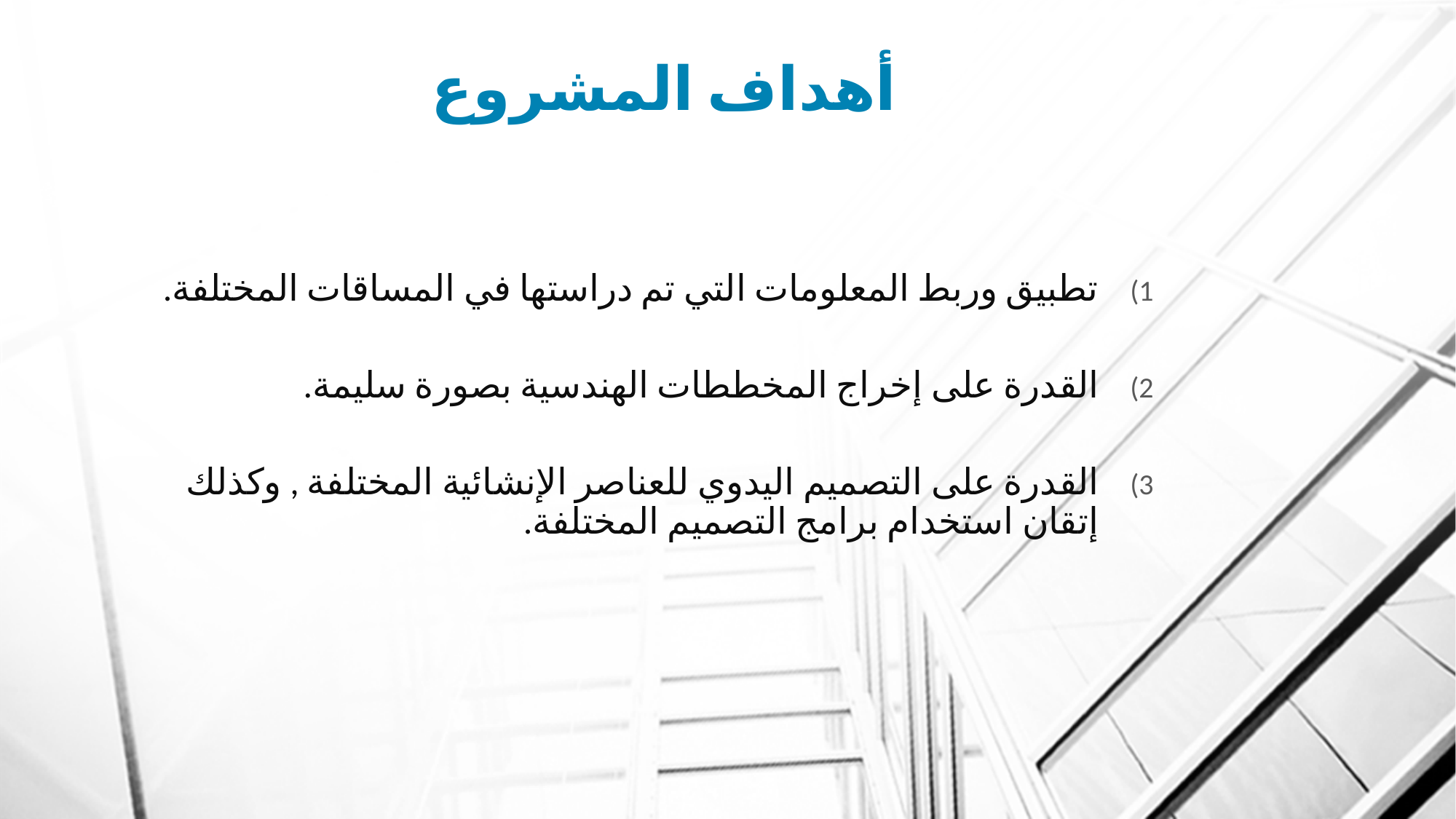

# أهداف المشروع
تطبيق وربط المعلومات التي تم دراستها في المساقات المختلفة.

القدرة على إخراج المخططات الهندسية بصورة سليمة.

القدرة على التصميم اليدوي للعناصر الإنشائية المختلفة , وكذلك إتقان استخدام برامج التصميم المختلفة.